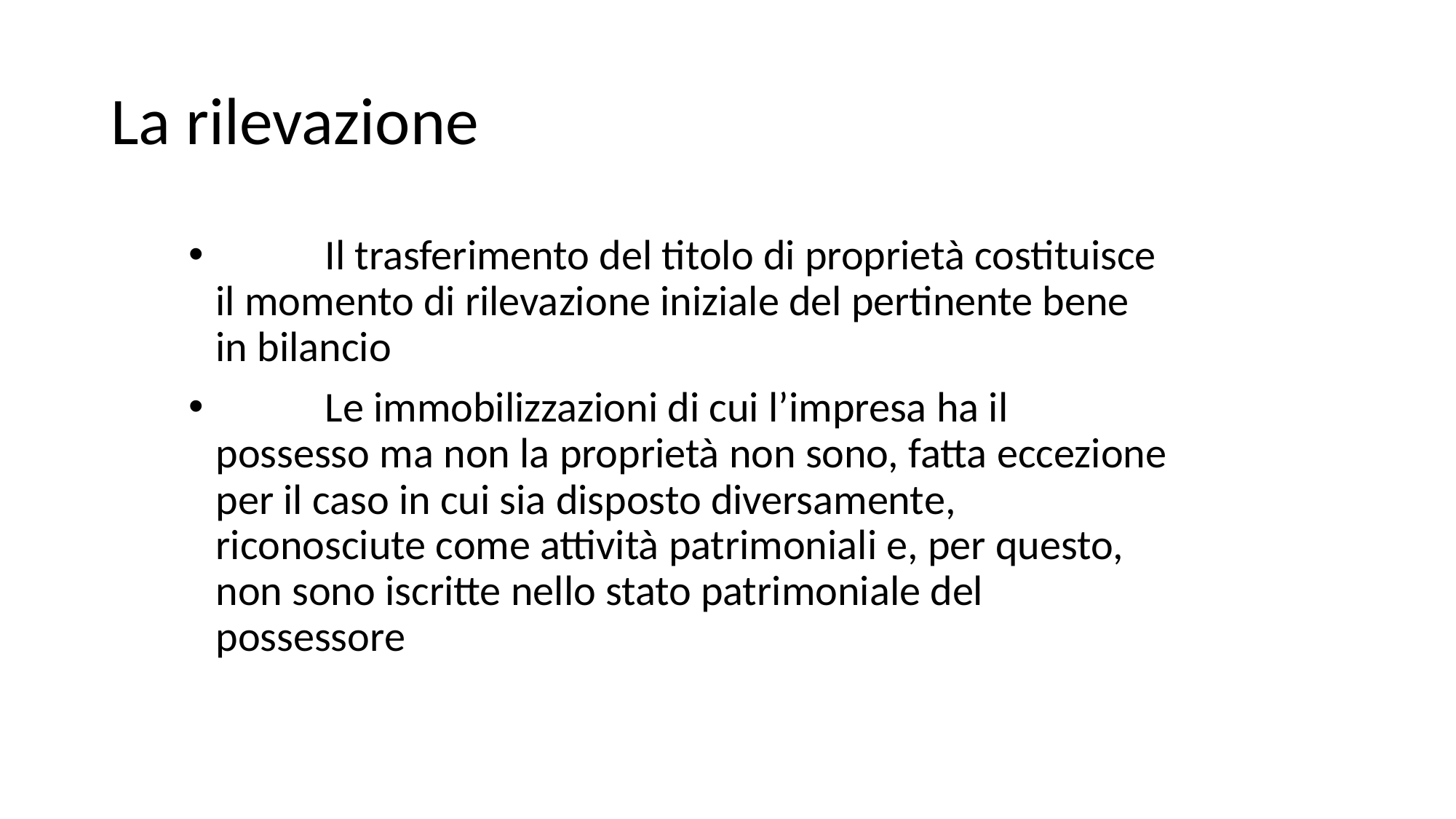

# La rilevazione
	Il trasferimento del titolo di proprietà costituisce il momento di rilevazione iniziale del pertinente bene in bilancio
	Le immobilizzazioni di cui l’impresa ha il possesso ma non la proprietà non sono, fatta eccezione per il caso in cui sia disposto diversamente, riconosciute come attività patrimoniali e, per questo, non sono iscritte nello stato patrimoniale del possessore